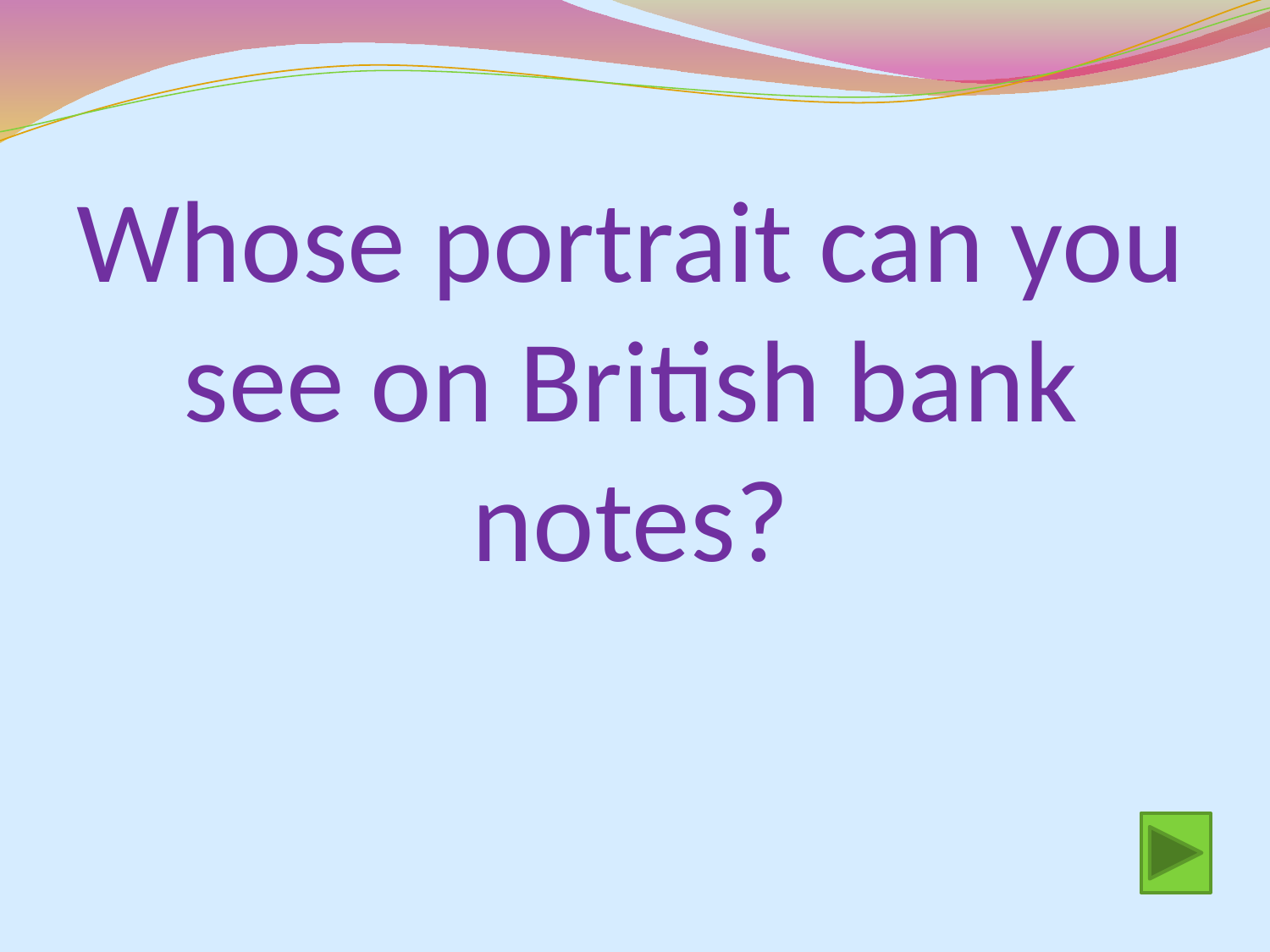

# Whose portrait can you see on British bank notes?